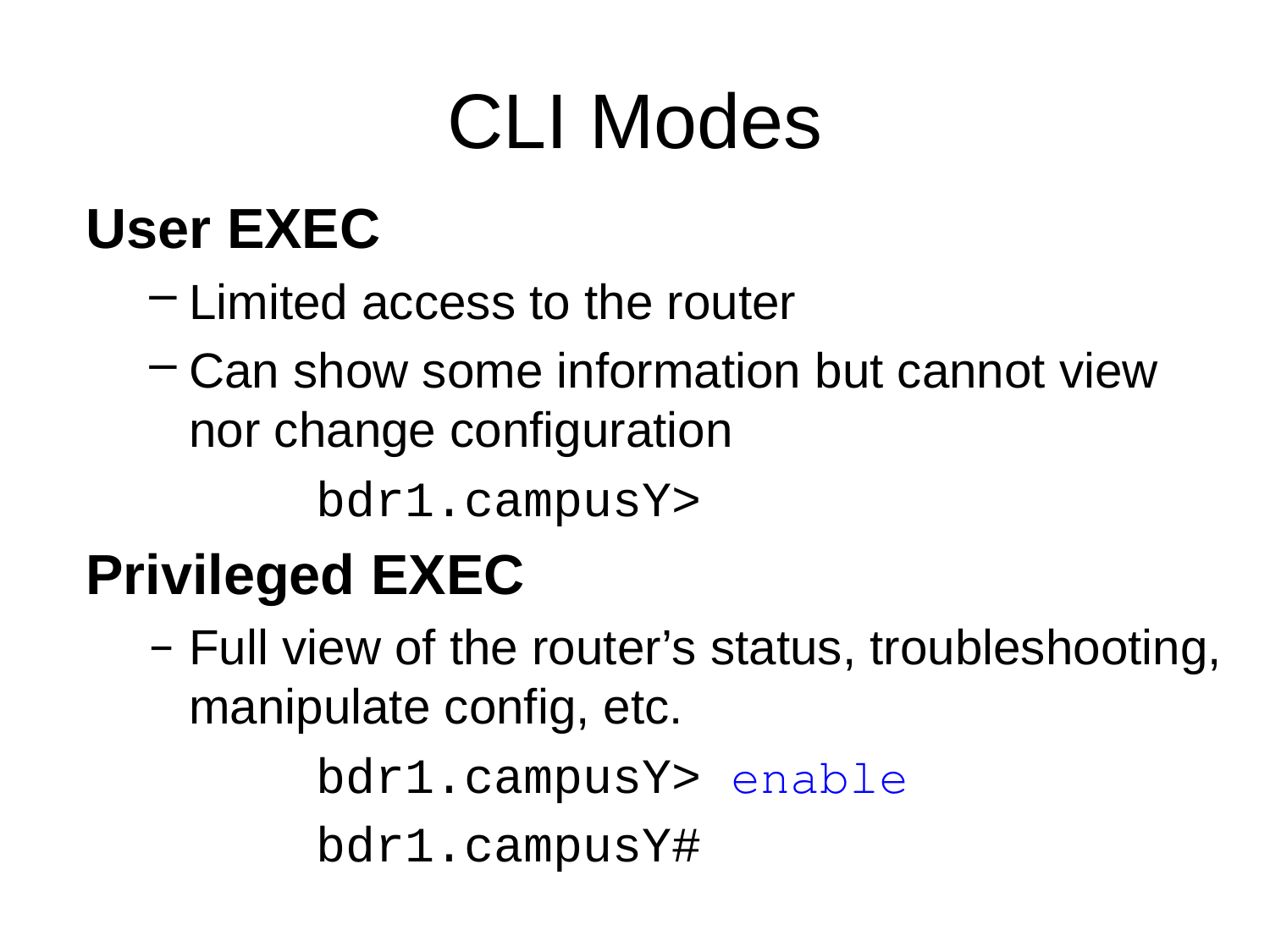

# CLI Modes
User EXEC
Limited access to the router
Can show some information but cannot view nor change configuration
		bdr1.campusY>
Privileged EXEC
Full view of the router’s status, troubleshooting, manipulate config, etc.
		bdr1.campusY> enable
		bdr1.campusY#